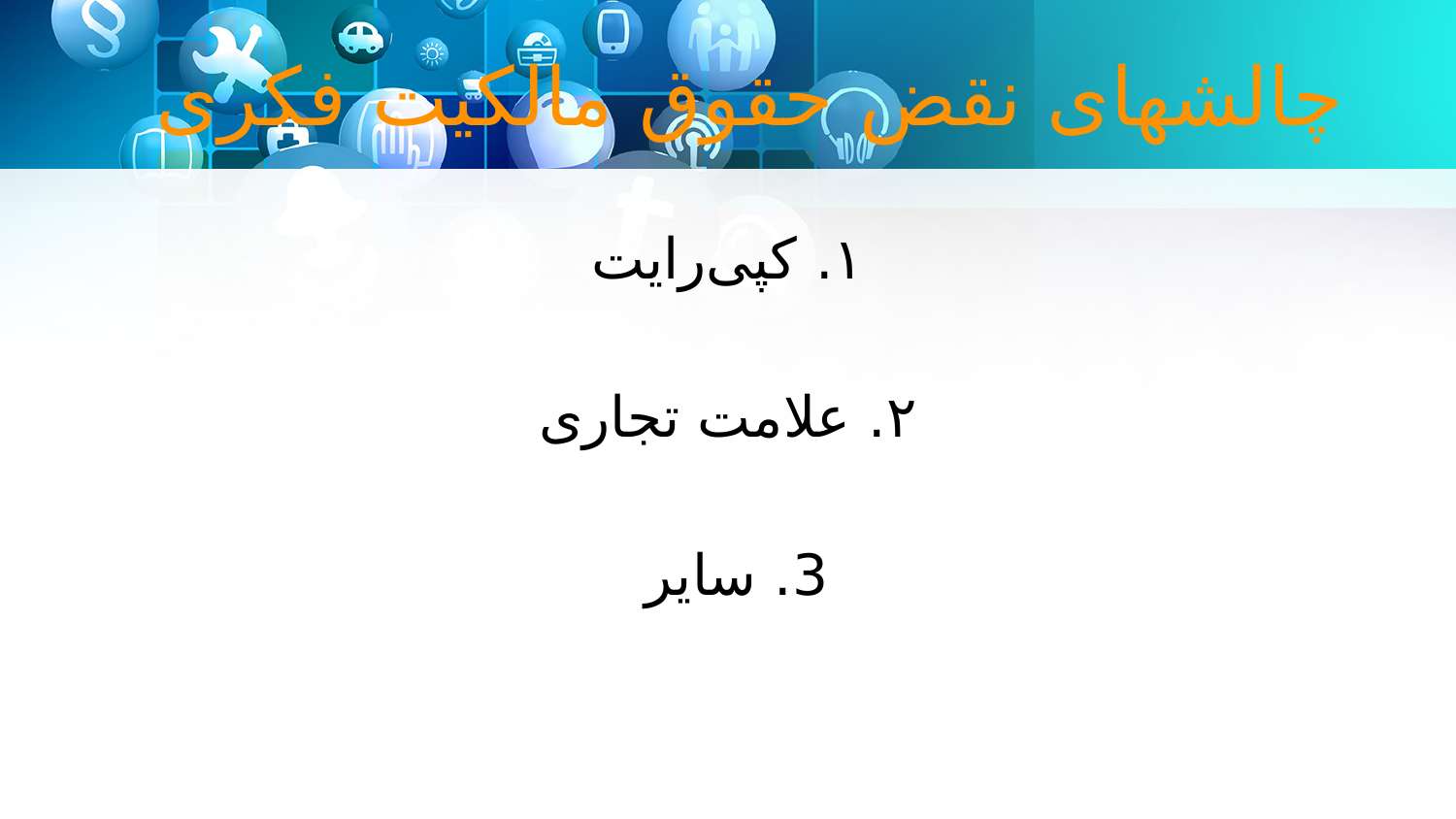

# چالشهای نقض حقوق مالکیت فکری
۱. کپی‌رایت

۲. علامت تجاری

3. سایر